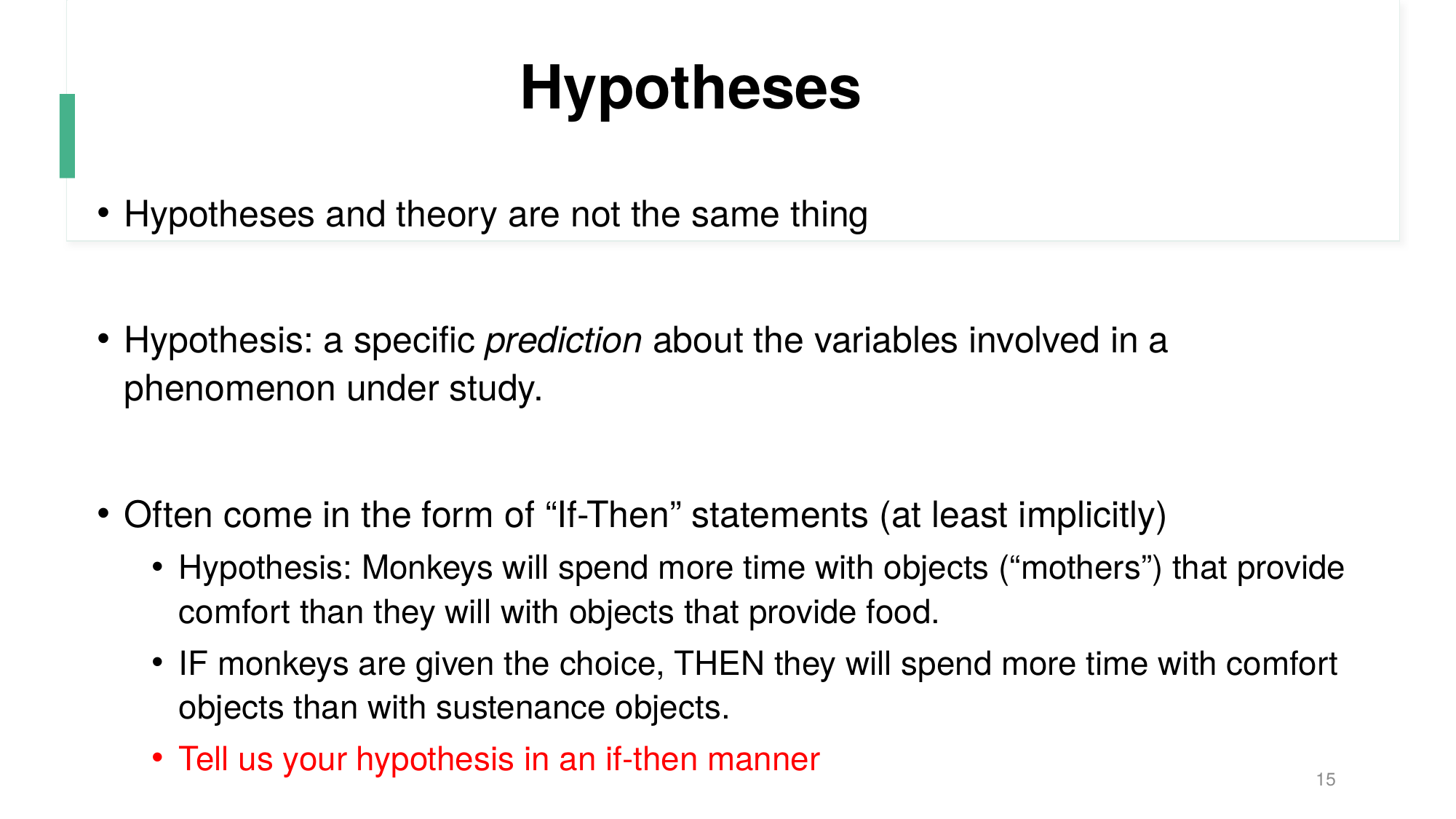

# Hypotheses
Hypotheses and theory are not the same thing

Hypothesis: a specific prediction about the variables involved in a phenomenon under study.

Often come in the form of “If-Then” statements (at least implicitly)
Hypothesis: Monkeys will spend more time with objects (“mothers”) that provide comfort than they will with objects that provide food.
IF monkeys are given the choice, THEN they will spend more time with comfort objects than with sustenance objects.
Tell us your hypothesis in an if-then manner
15